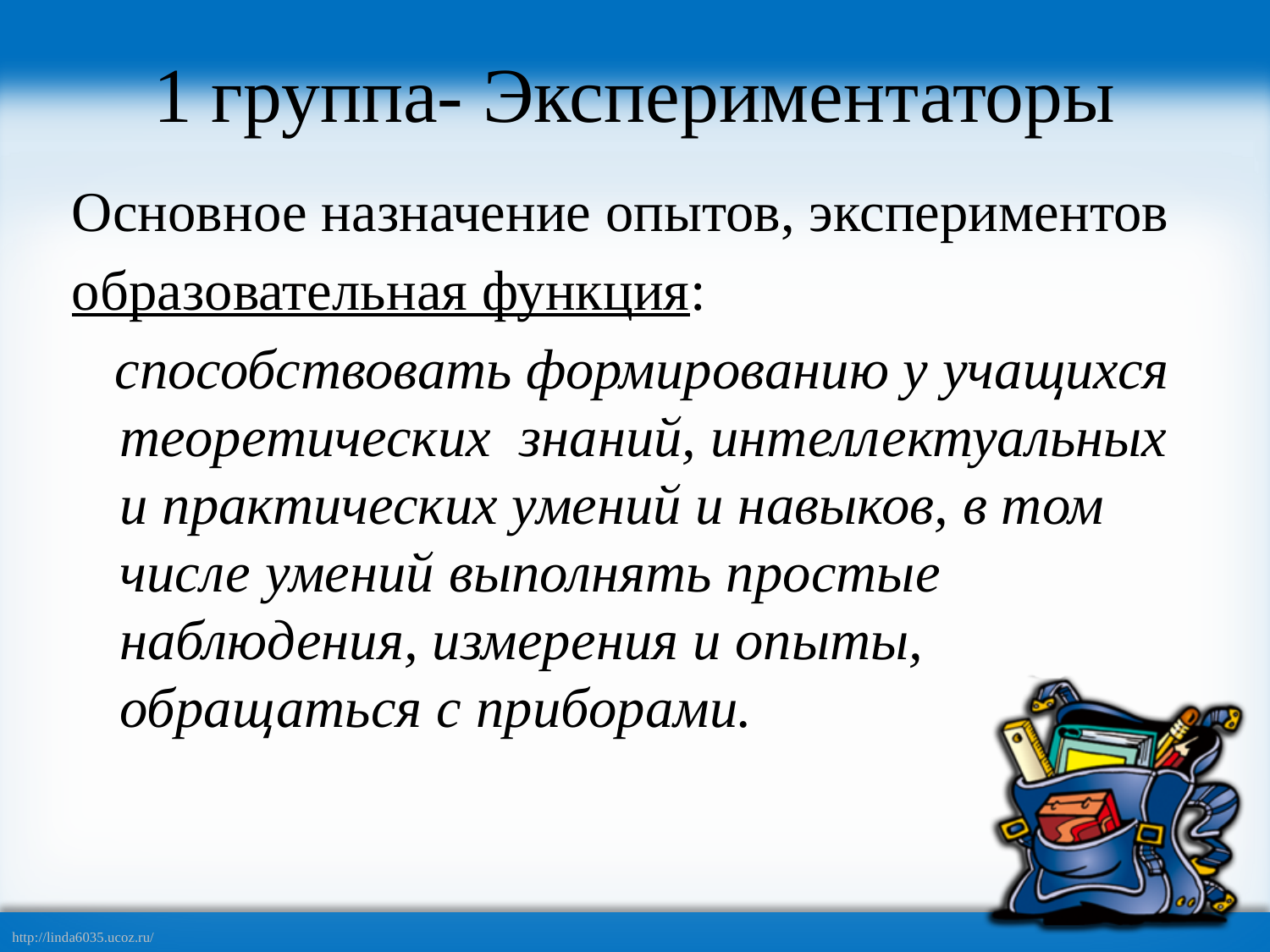

# 1 группа- Экспериментаторы
Основное назначение опытов, экспериментов
образовательная функция:
   способствовать формированию у учащихся теоретических  знаний, интеллектуальных и практических умений и навыков, в том числе умений выполнять простые наблюдения, измерения и опыты, обращаться с приборами.